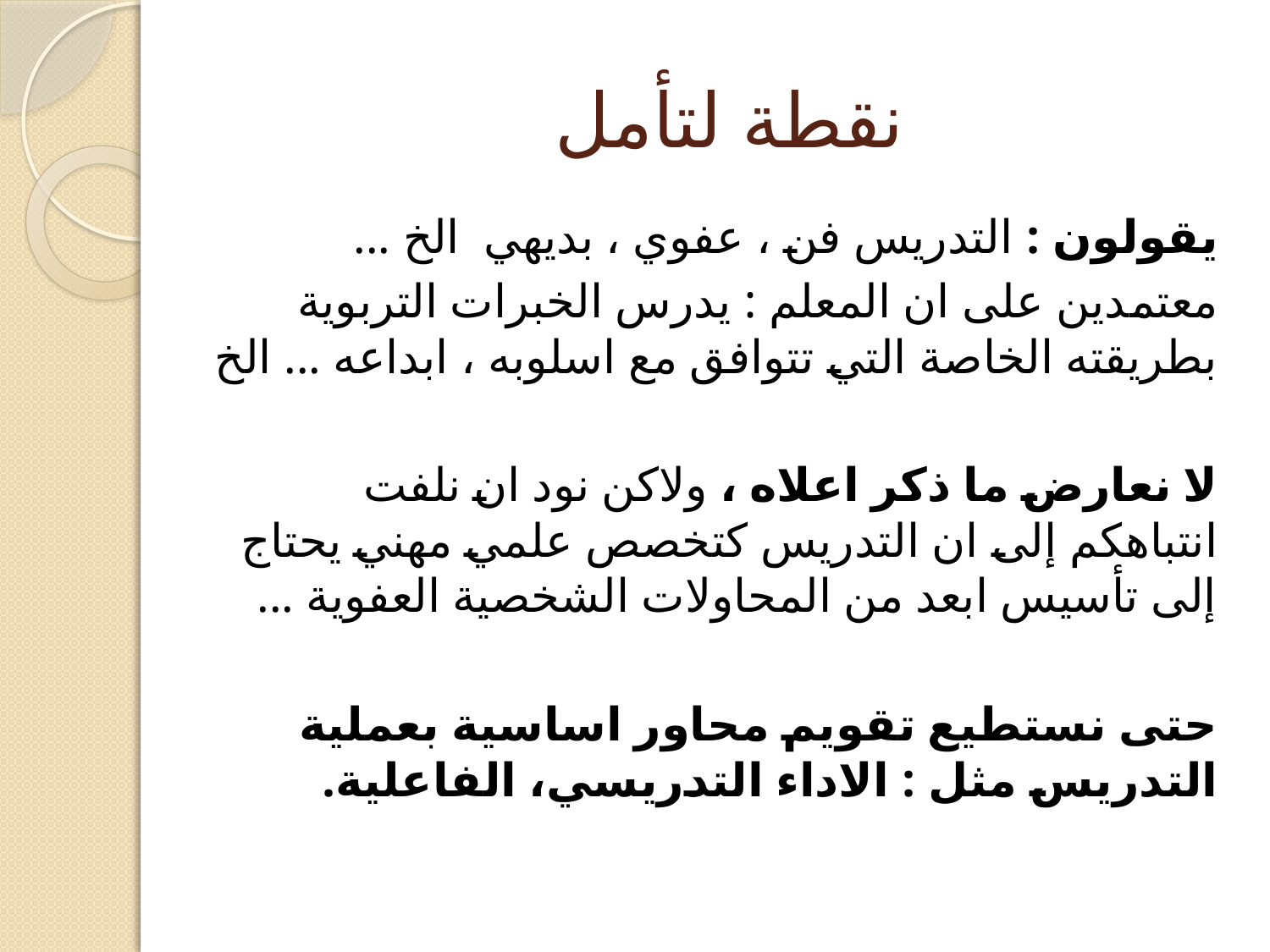

# نقطة لتأمل
يقولون : التدريس فن ، عفوي ، بديهي  الخ ...
معتمدين على ان المعلم : يدرس الخبرات التربوية بطريقته الخاصة التي تتوافق مع اسلوبه ، ابداعه ... الخ

لا نعارض ما ذكر اعلاه ، ولاكن نود ان نلفت انتباهكم إلى ان التدريس كتخصص علمي مهني يحتاج إلى تأسيس ابعد من المحاولات الشخصية العفوية ...

حتى نستطيع تقويم محاور اساسية بعملية التدريس مثل : الاداء التدريسي، الفاعلية.